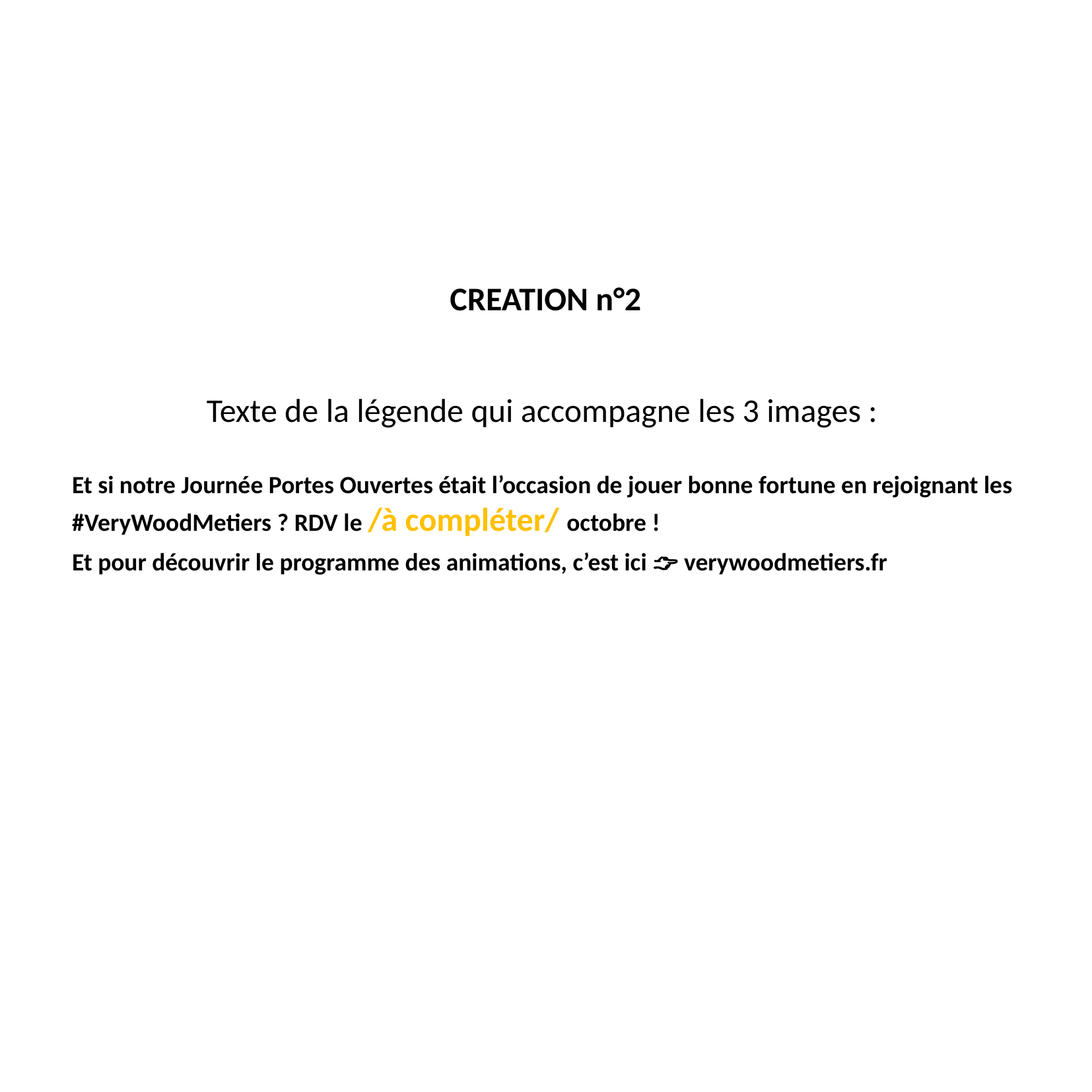

CREATION n°2

Texte de la légende qui accompagne les 3 images :

Et si notre Journée Portes Ouvertes était l’occasion de jouer bonne fortune en rejoignant les #VeryWoodMetiers ? RDV le /à compléter/ octobre !
Et pour découvrir le programme des animations, c’est ici 👉 verywoodmetiers.fr